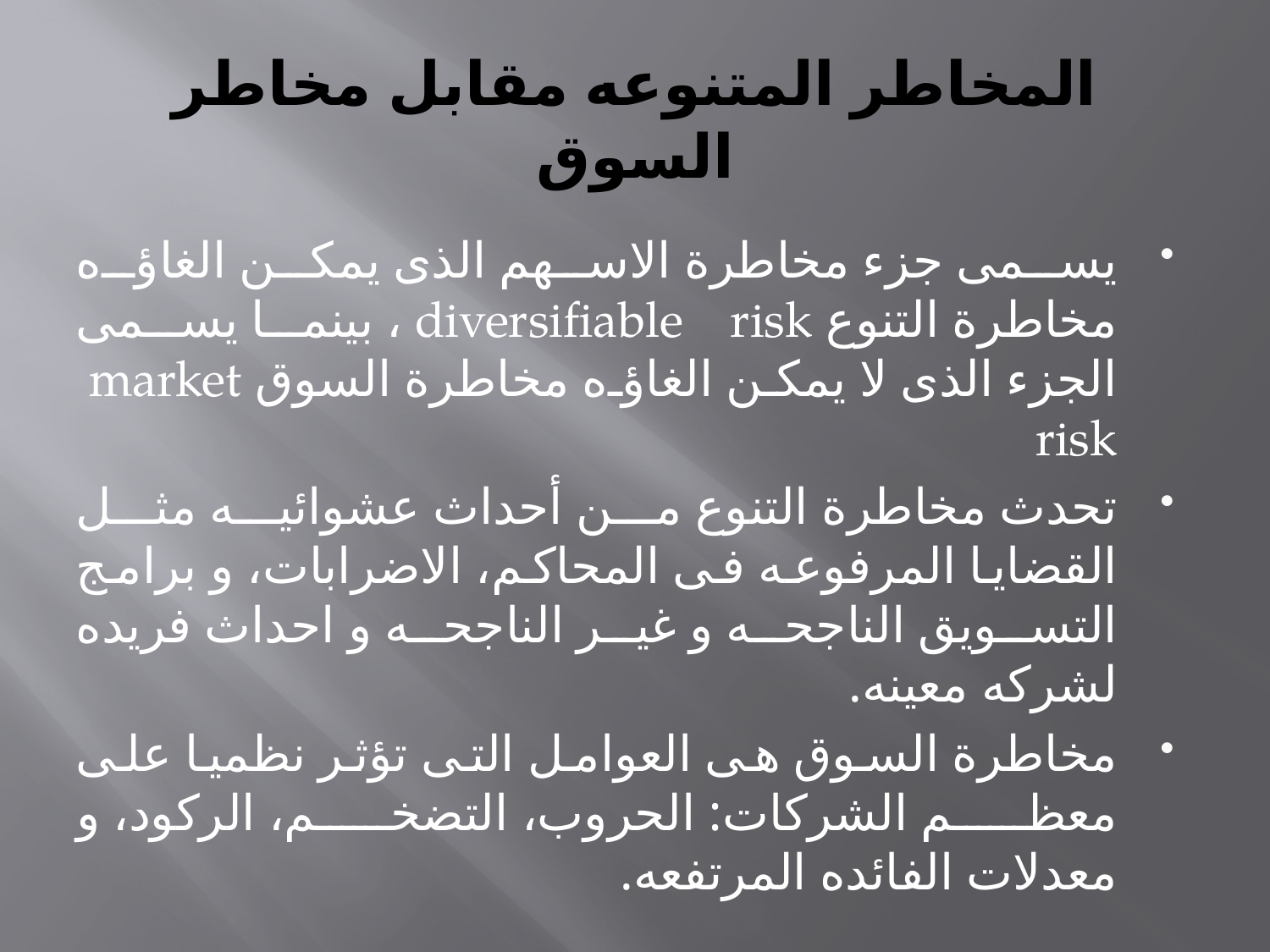

# المخاطر المتنوعه مقابل مخاطر السوق
يسمى جزء مخاطرة الاسهم الذى يمكن الغاؤه مخاطرة التنوع diversifiable risk ، بينما يسمى الجزء الذى لا يمكن الغاؤه مخاطرة السوق market risk
تحدث مخاطرة التنوع من أحداث عشوائيه مثل القضايا المرفوعه فى المحاكم، الاضرابات، و برامج التسويق الناجحه و غير الناجحه و احداث فريده لشركه معينه.
مخاطرة السوق هى العوامل التى تؤثر نظميا على معظم الشركات: الحروب، التضخم، الركود، و معدلات الفائده المرتفعه.